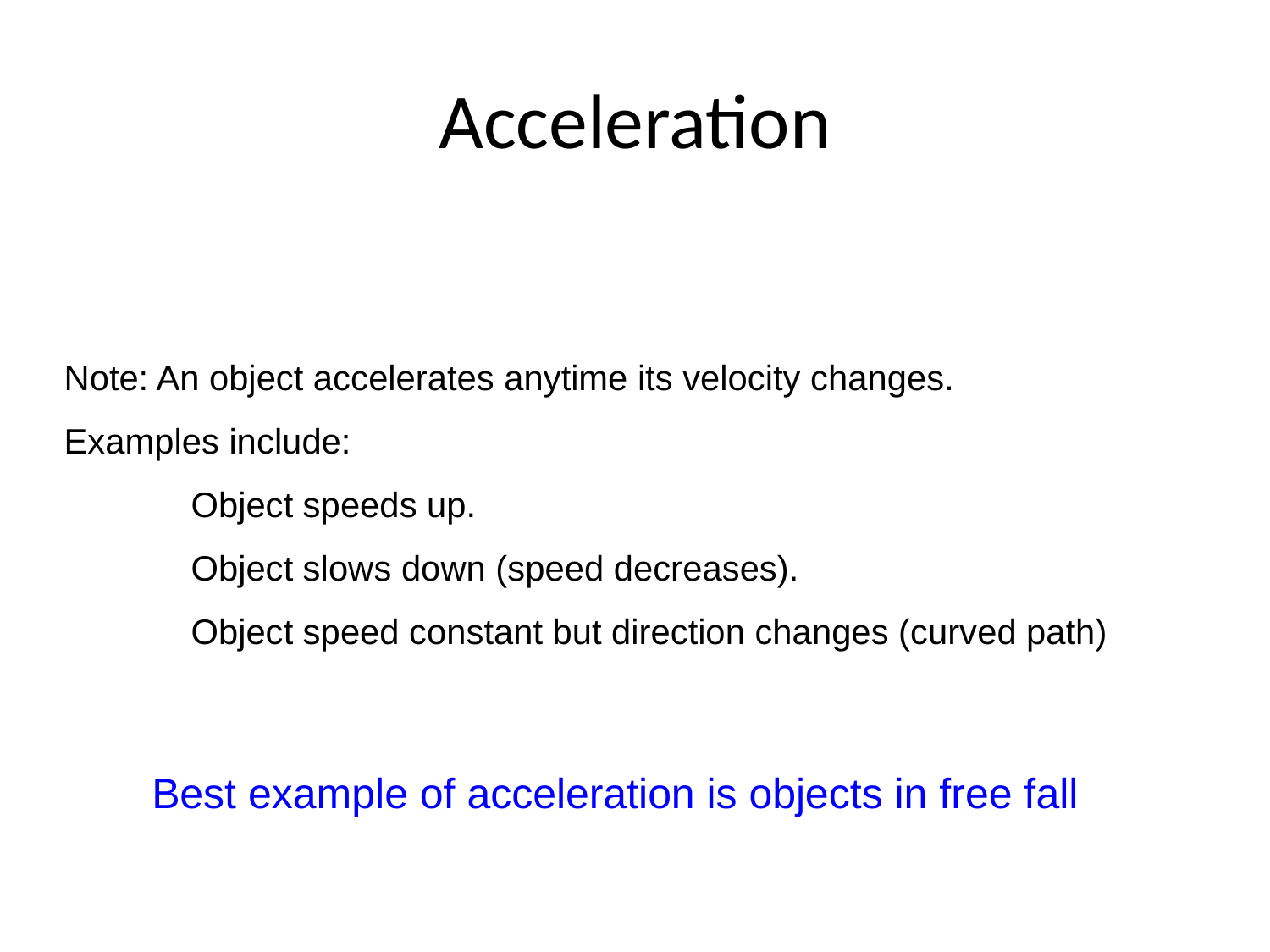

# Acceleration
Note: An object accelerates anytime its velocity changes.
Examples include:
	Object speeds up.
	Object slows down (speed decreases).
	Object speed constant but direction changes (curved path)
Best example of acceleration is objects in free fall